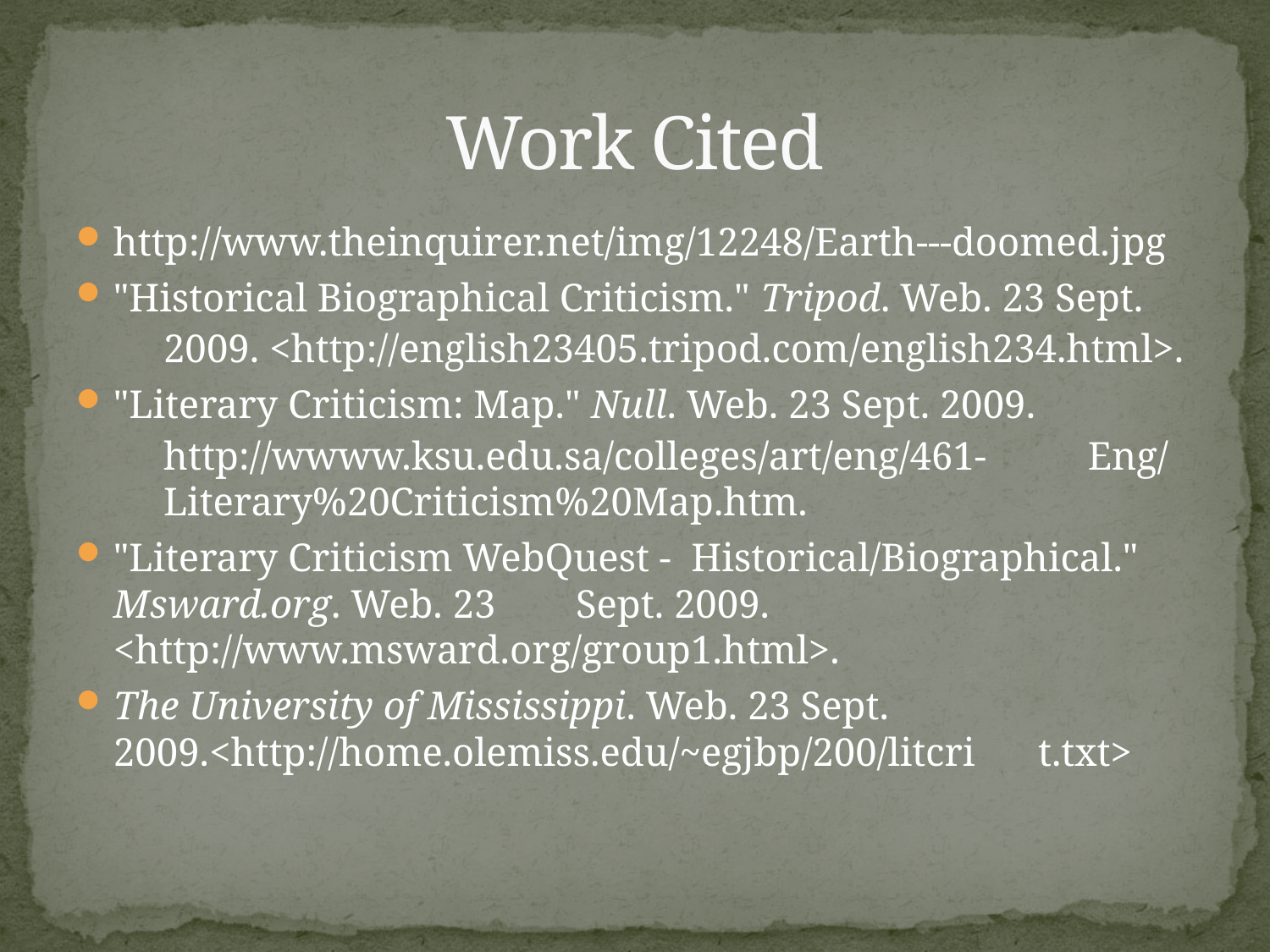

# Work Cited
http://www.theinquirer.net/img/12248/Earth---doomed.jpg
"Historical Biographical Criticism." Tripod. Web. 23 Sept.
	2009. <http://english23405.tripod.com/english234.html>.
"Literary Criticism: Map." Null. Web. 23 Sept. 2009.
		http://wwww.ksu.edu.sa/colleges/art/eng/461-	Eng/Literary%20Criticism%20Map.htm.
"Literary Criticism WebQuest - 	Historical/Biographical." 	Msward.org. Web. 23 	Sept. 2009. 	<http://www.msward.org/group1.html>.
The University of Mississippi. Web. 23 Sept. 	2009.<http://home.olemiss.edu/~egjbp/200/litcri	t.txt>